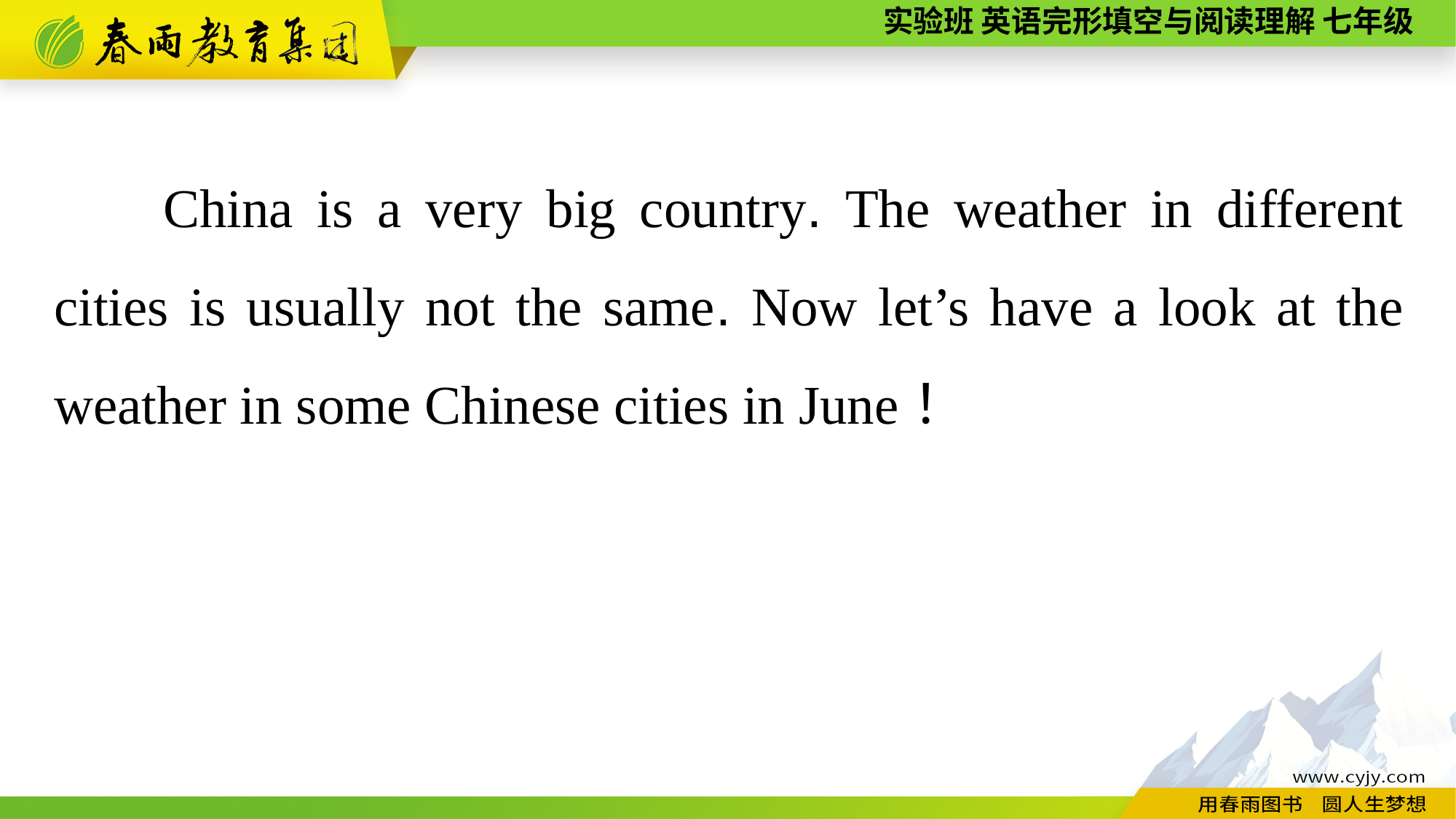

China is a very big country. The weather in different cities is usually not the same. Now let’s have a look at the weather in some Chinese cities in June！